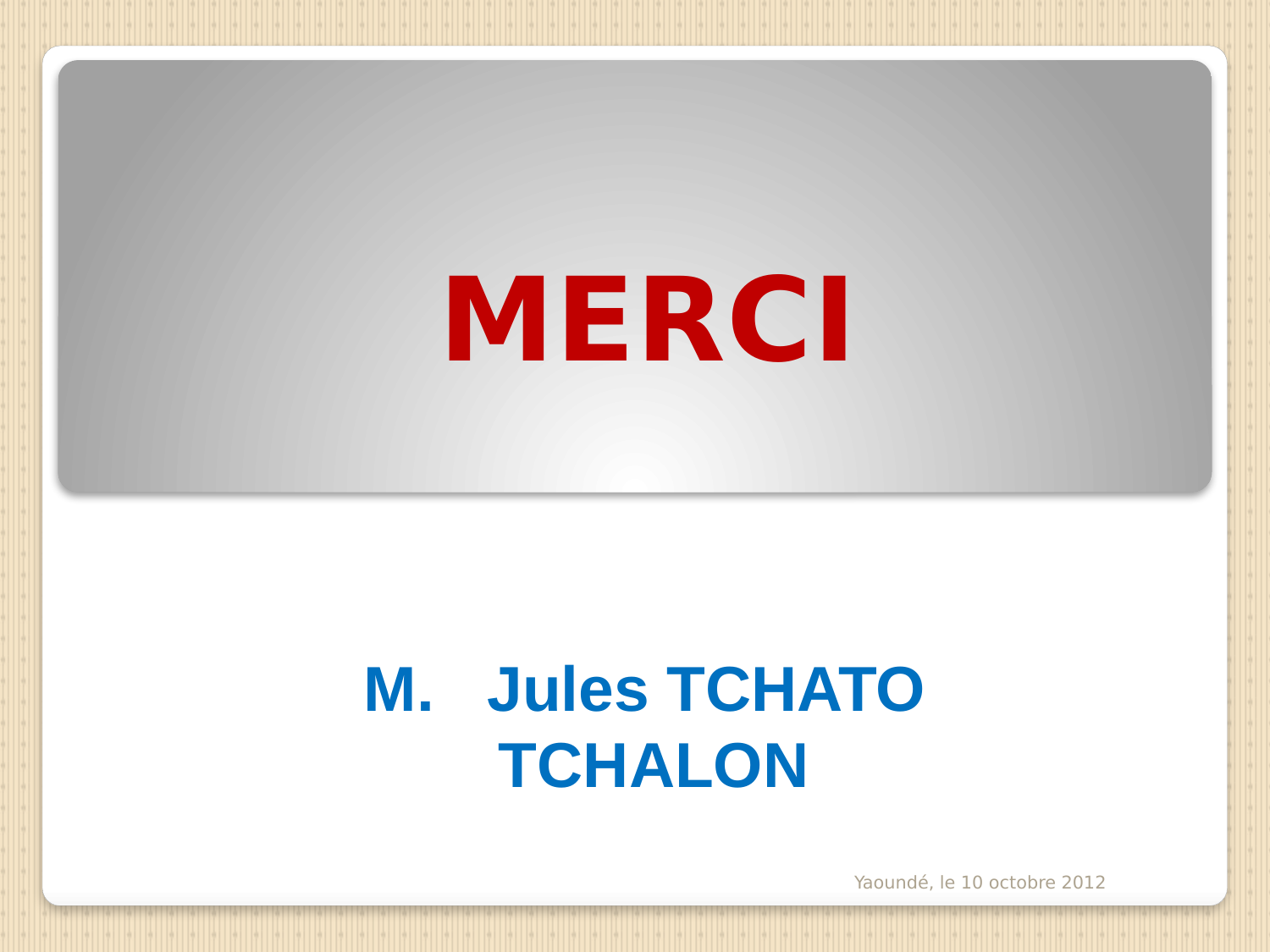

# MERCI
M.   Jules TCHATO  TCHALON
Yaoundé, le 10 octobre 2012